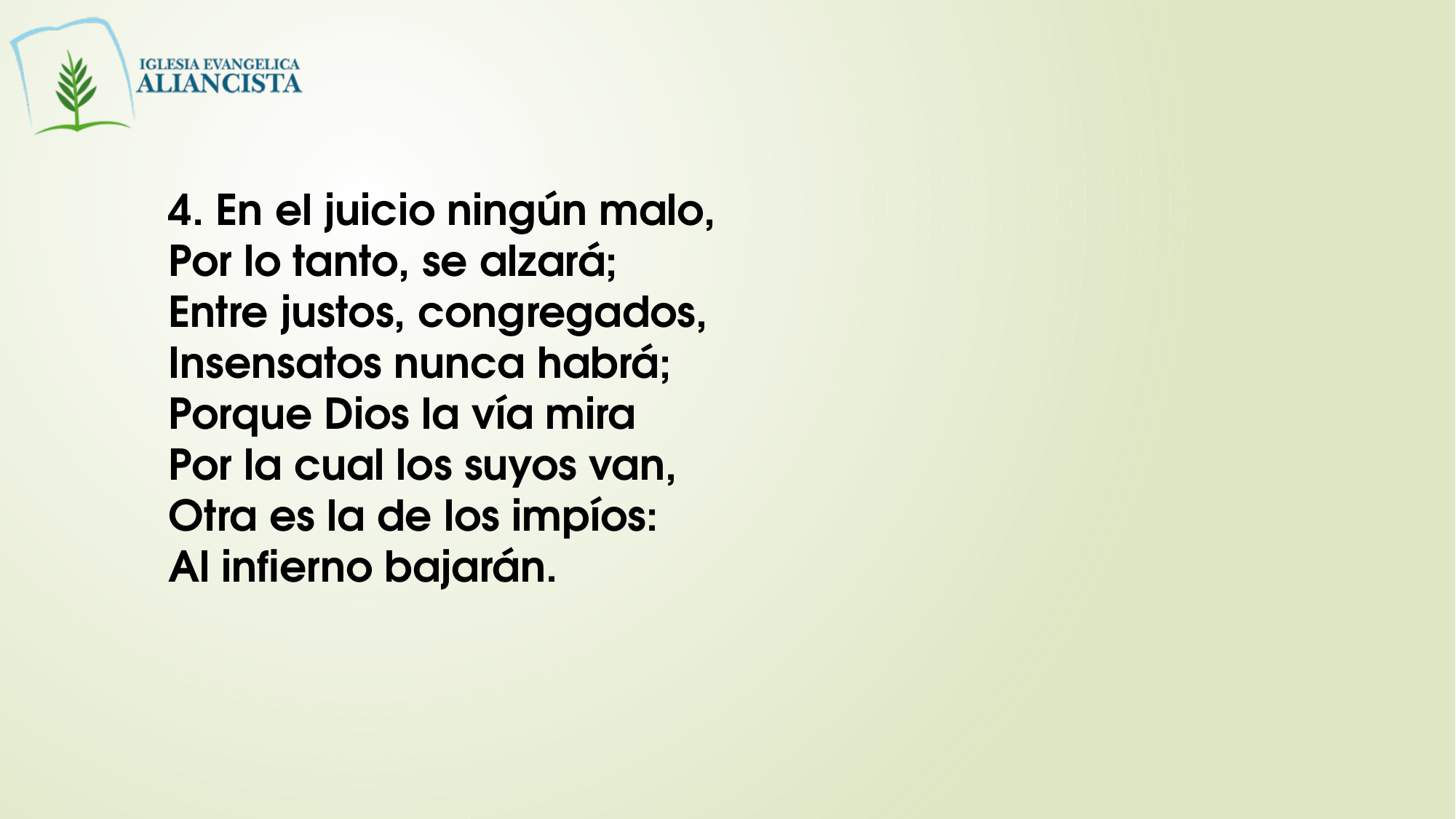

4. En el juicio ningún malo,
Por lo tanto, se alzará;
Entre justos, congregados,
Insensatos nunca habrá;
Porque Dios la vía mira
Por la cual los suyos van,
Otra es la de los impíos:
Al infierno bajarán.